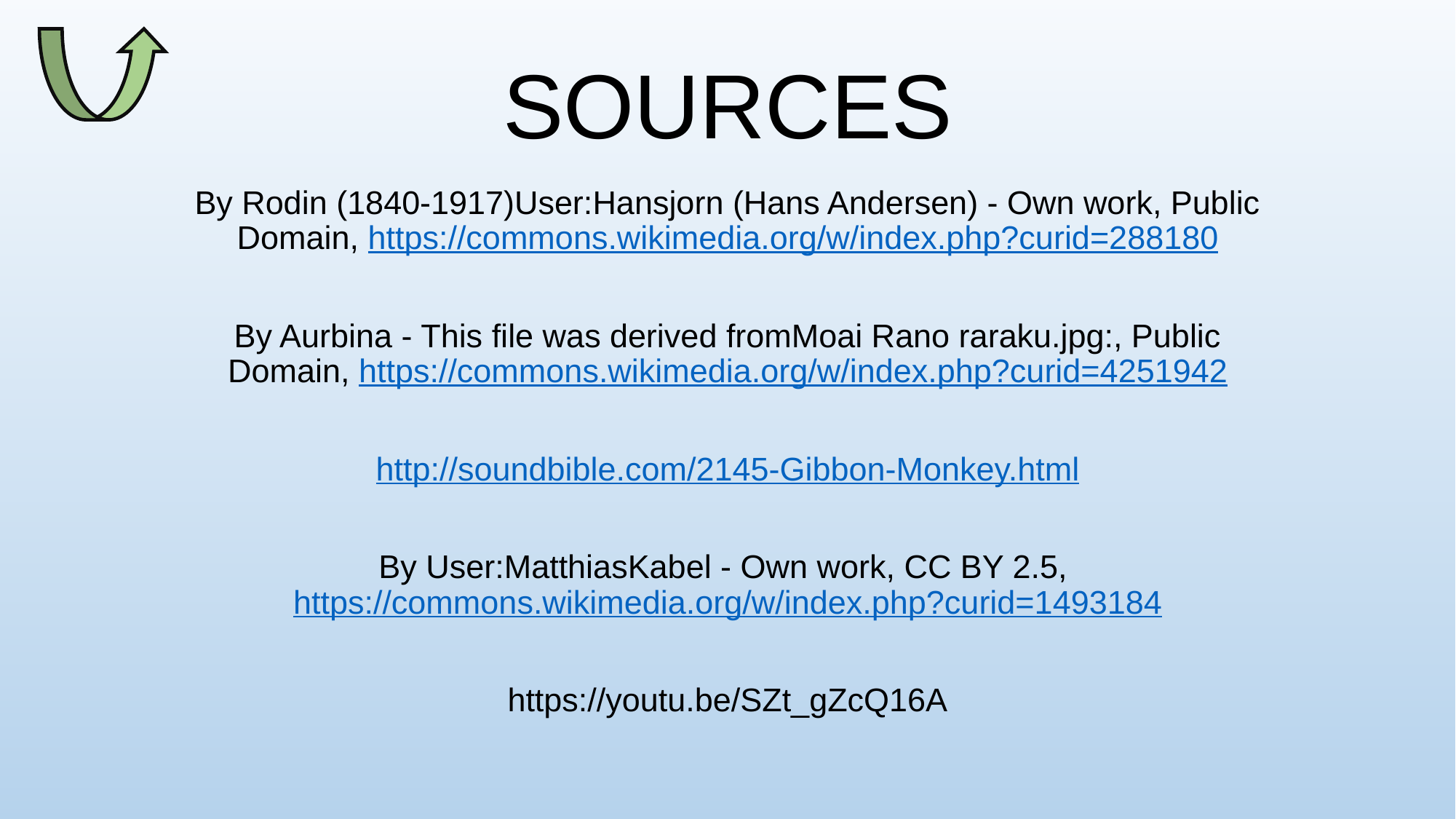

# SOURCES
By Rodin (1840-1917)User:Hansjorn (Hans Andersen) - Own work, Public Domain, https://commons.wikimedia.org/w/index.php?curid=288180

By Aurbina - This file was derived fromMoai Rano raraku.jpg:, Public Domain, https://commons.wikimedia.org/w/index.php?curid=4251942

http://soundbible.com/2145-Gibbon-Monkey.html

By User:MatthiasKabel - Own work, CC BY 2.5, https://commons.wikimedia.org/w/index.php?curid=1493184

https://youtu.be/SZt_gZcQ16A